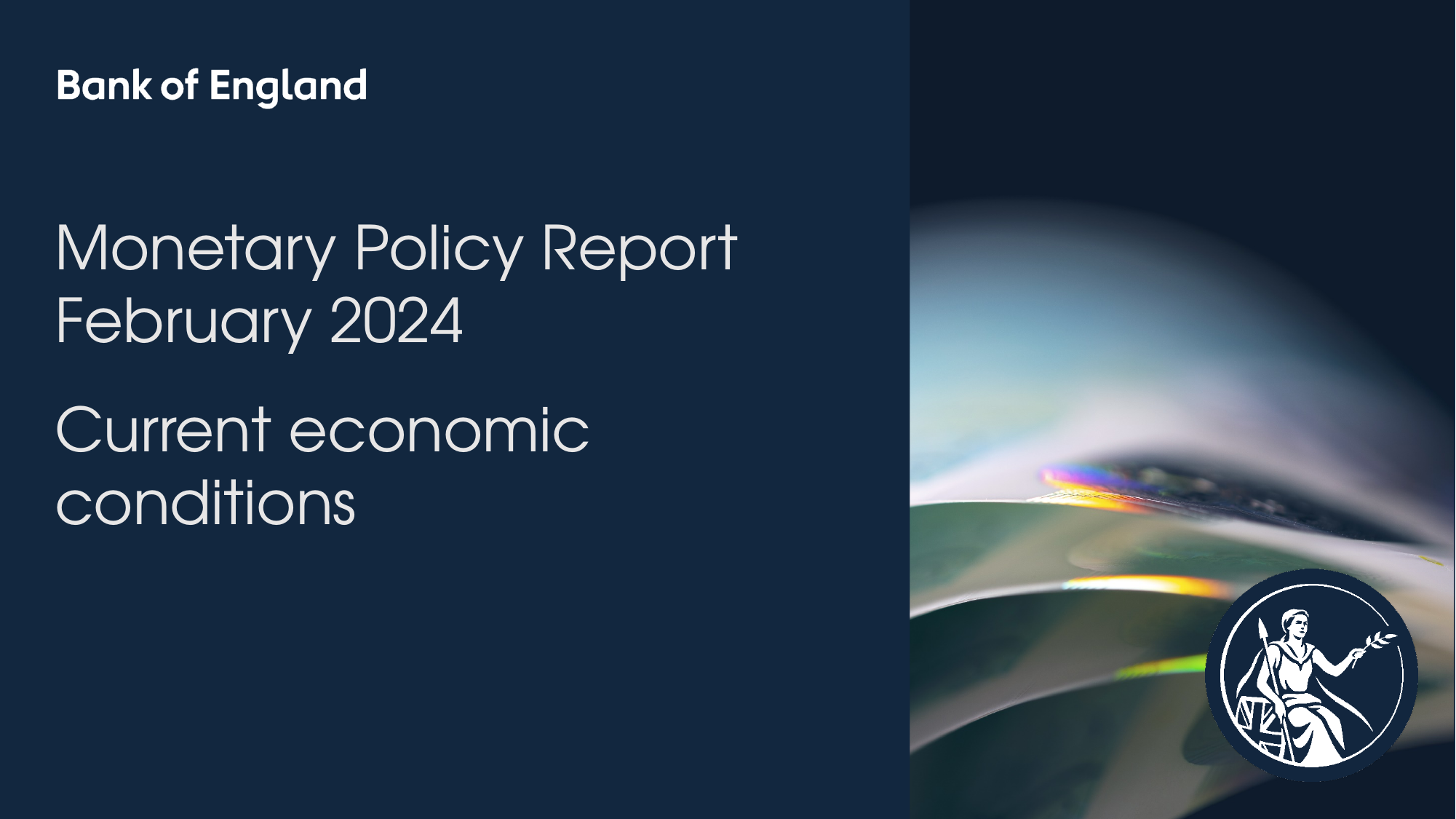

Monetary Policy Report
February 2024
Current economic conditions